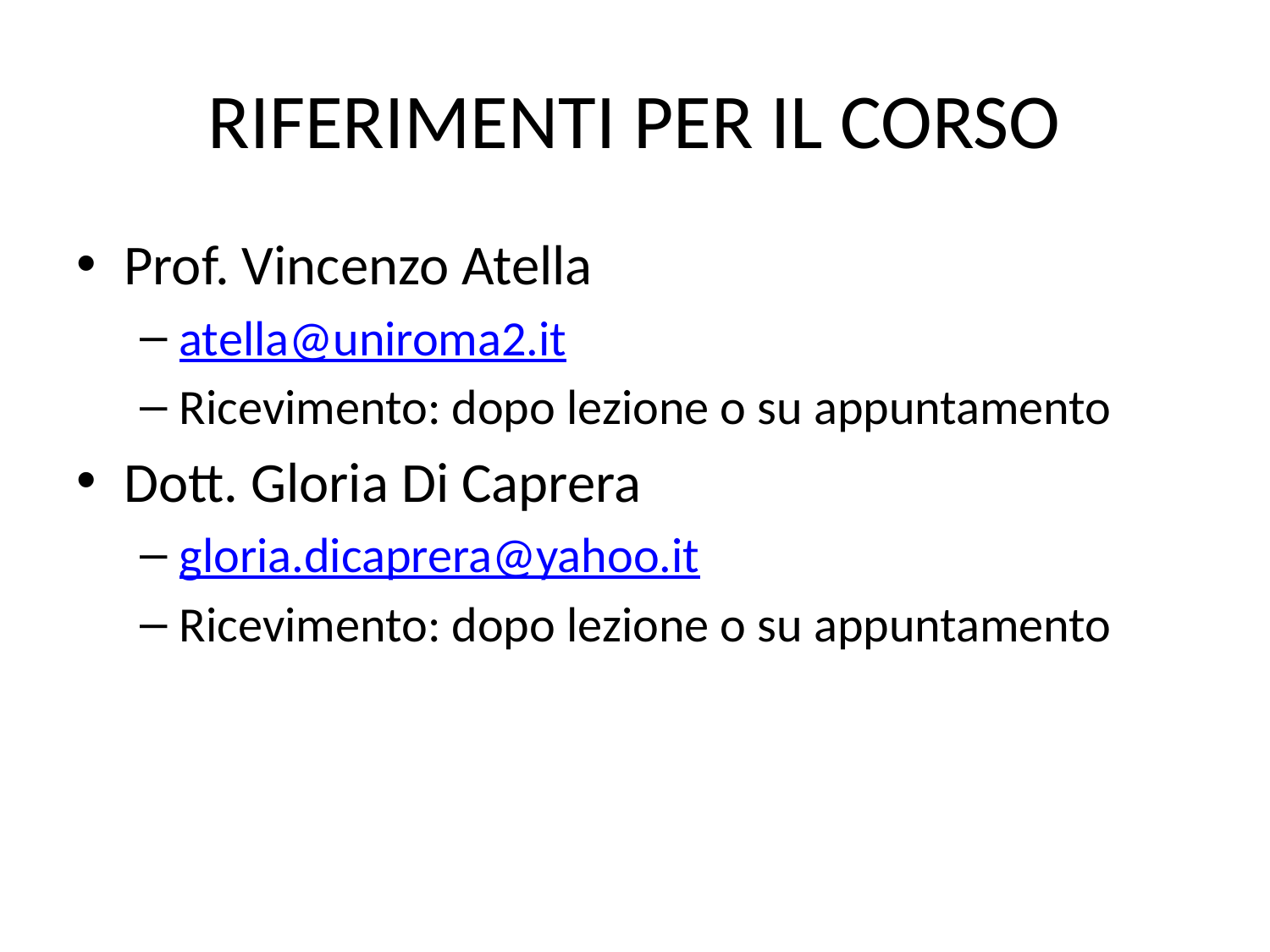

# RIFERIMENTI PER IL CORSO
Prof. Vincenzo Atella
atella@uniroma2.it
Ricevimento: dopo lezione o su appuntamento
Dott. Gloria Di Caprera
gloria.dicaprera@yahoo.it
Ricevimento: dopo lezione o su appuntamento